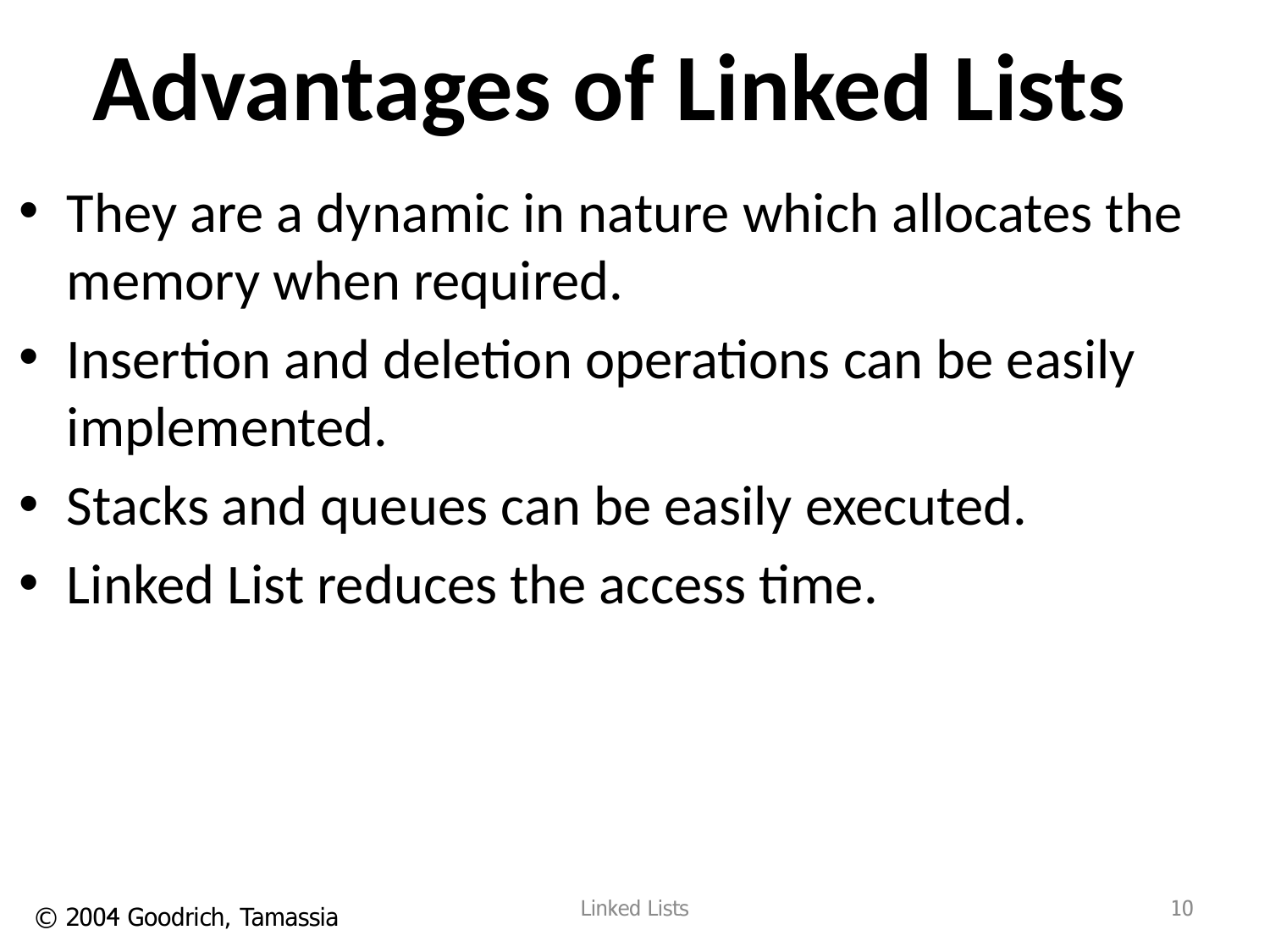

# Advantages of Linked Lists
They are a dynamic in nature which allocates the memory when required.
Insertion and deletion operations can be easily implemented.
Stacks and queues can be easily executed.
Linked List reduces the access time.

Linked Lists
10